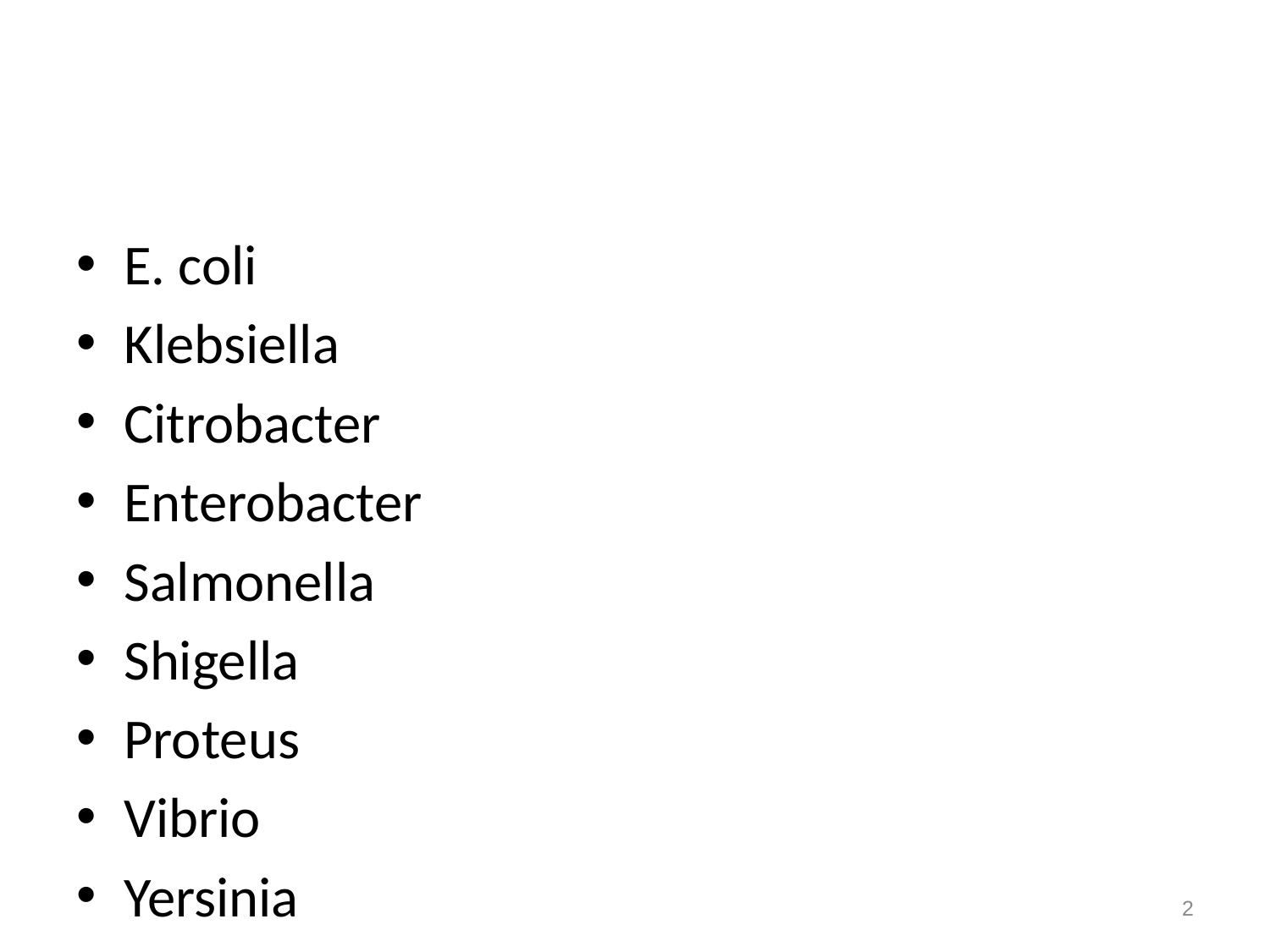

#
E. coli
Klebsiella
Citrobacter
Enterobacter
Salmonella
Shigella
Proteus
Vibrio
Yersinia
Bacteroides
Pseudomonas
Brucella
Bordetella
Haemophilus
Niesseria
Spirochetes
Rickettsia
Chlamydia
Mycoplasma

2